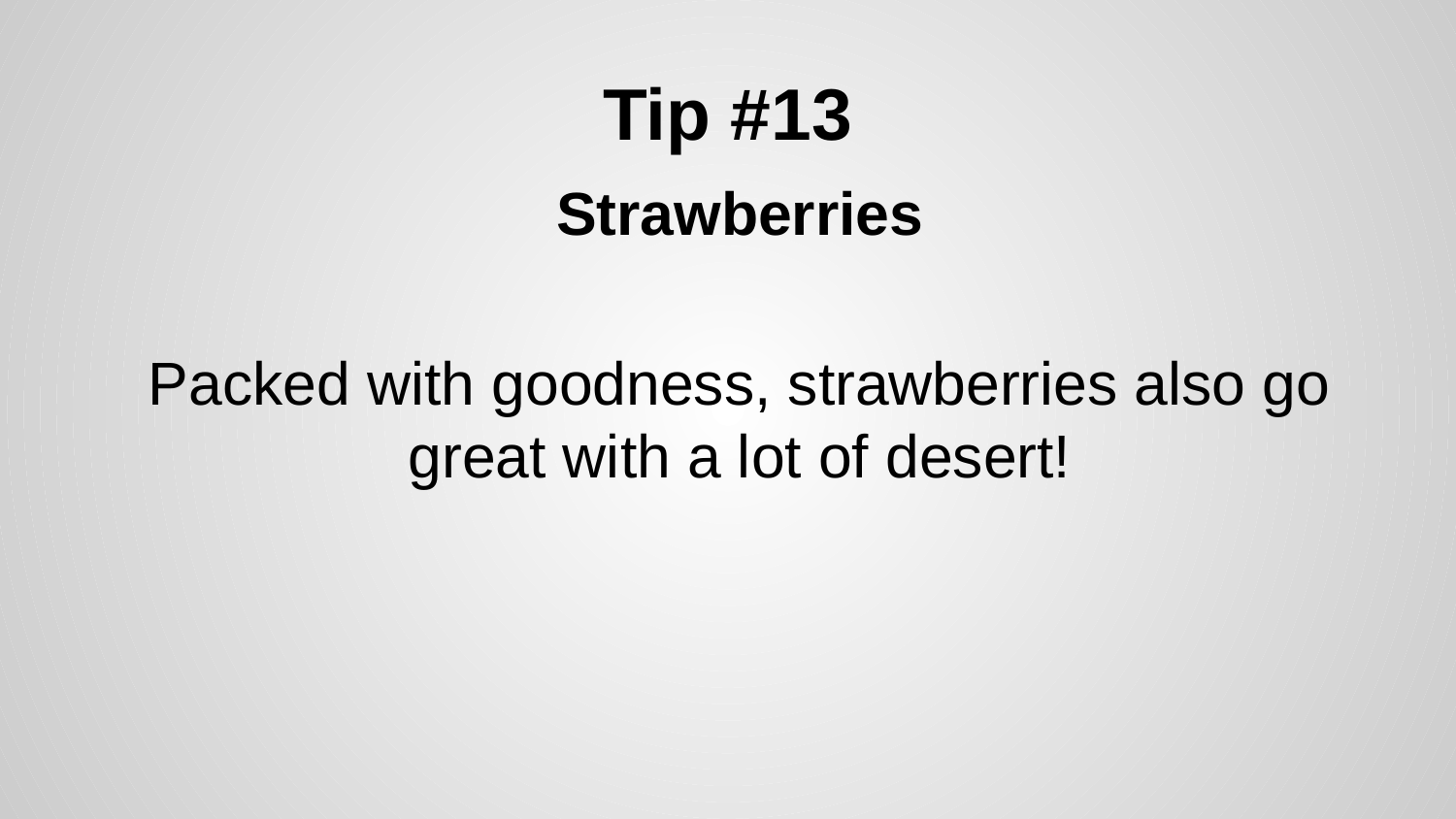

# Tip #13

Strawberries

Packed with goodness, strawberries also go great with a lot of desert!